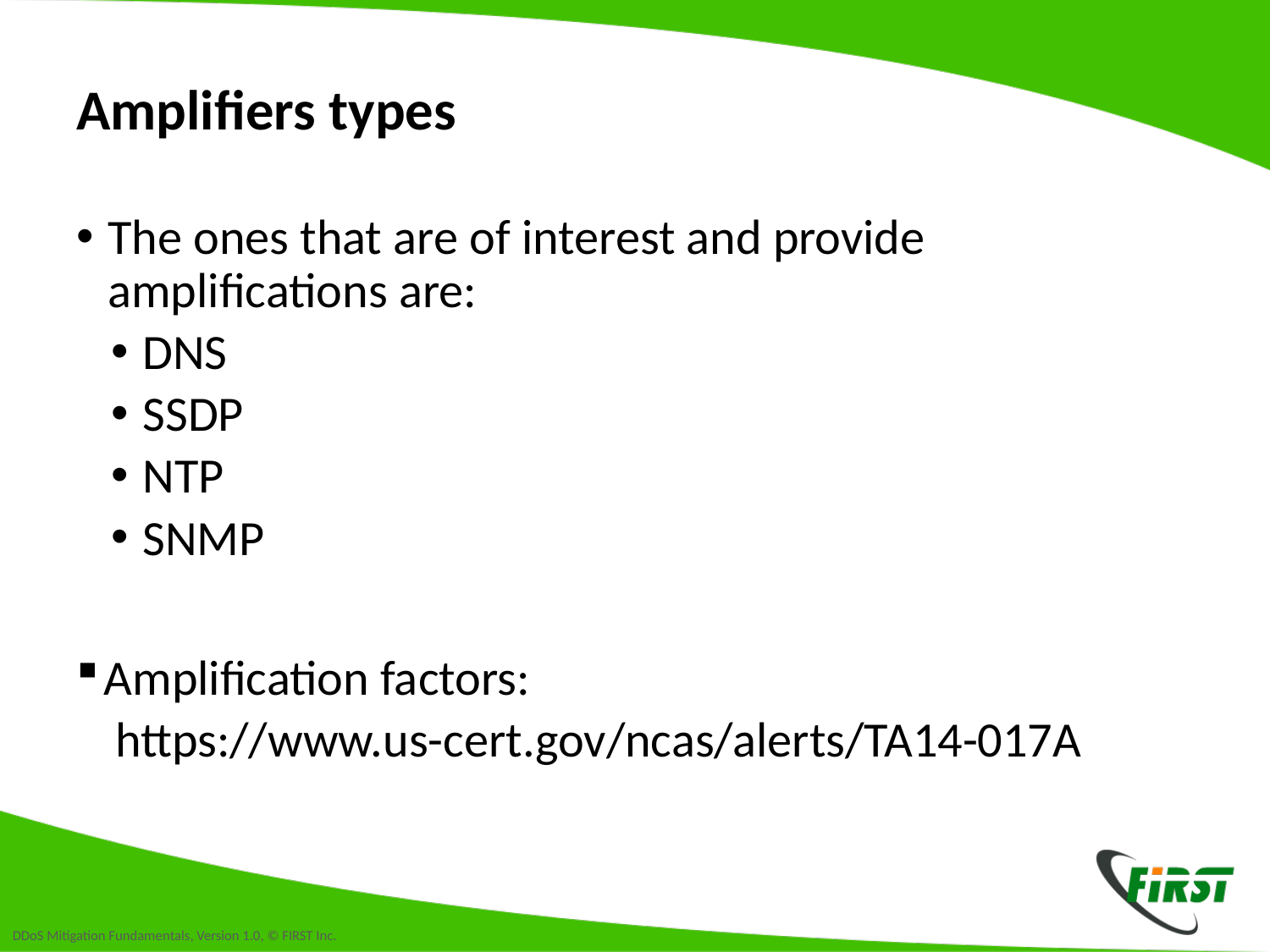

# Amplifiers types
The ones that are of interest and provide amplifications are:
DNS
SSDP
NTP
SNMP

Amplification factors:
https://www.us-cert.gov/ncas/alerts/TA14-017A